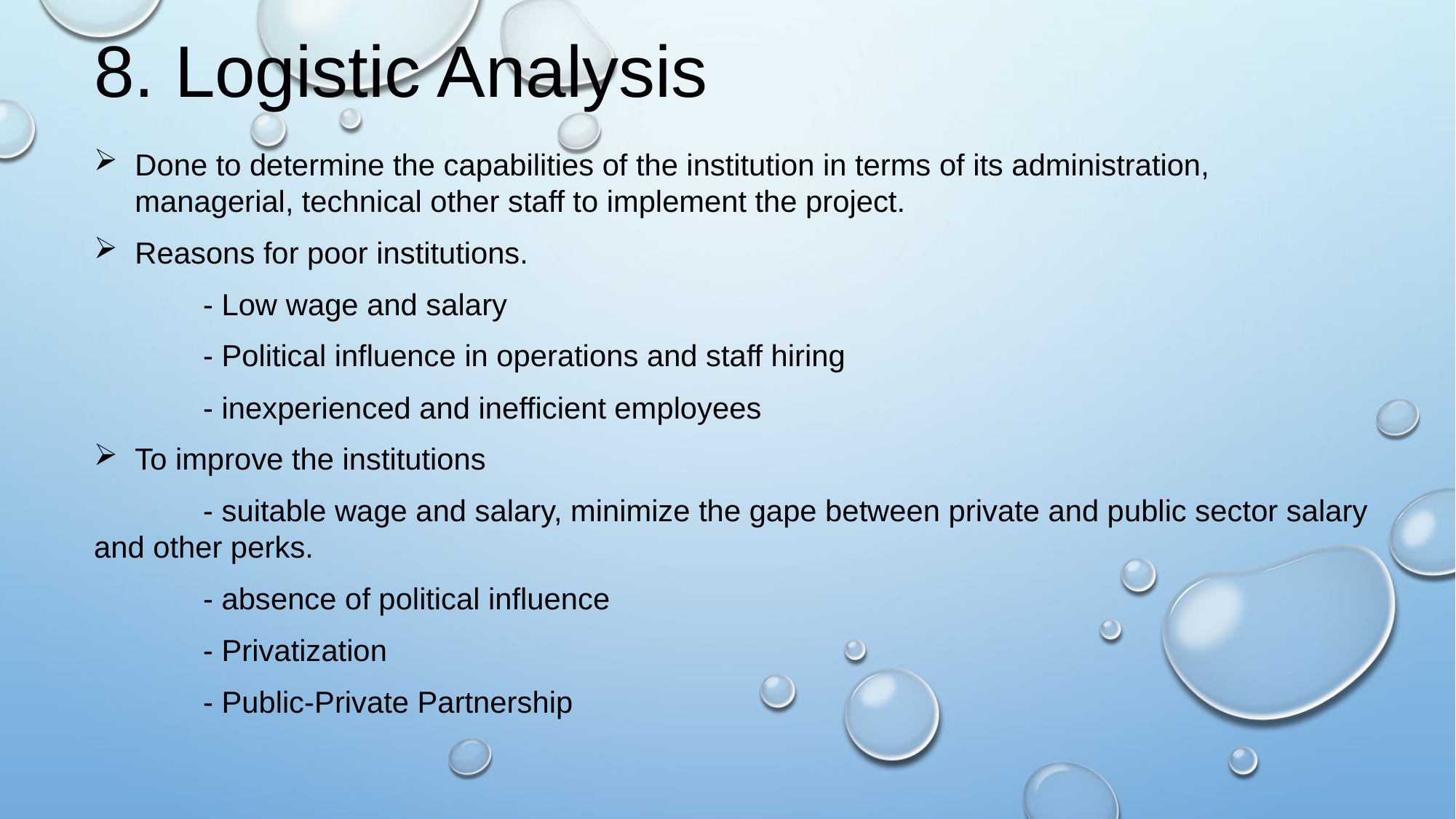

# 8. Logistic Analysis
Done to determine the capabilities of the institution in terms of its administration, managerial, technical other staff to implement the project.
Reasons for poor institutions.
	- Low wage and salary
	- Political influence in operations and staff hiring
	- inexperienced and inefficient employees
To improve the institutions
	- suitable wage and salary, minimize the gape between private and public sector salary and other perks.
	- absence of political influence
	- Privatization
	- Public-Private Partnership